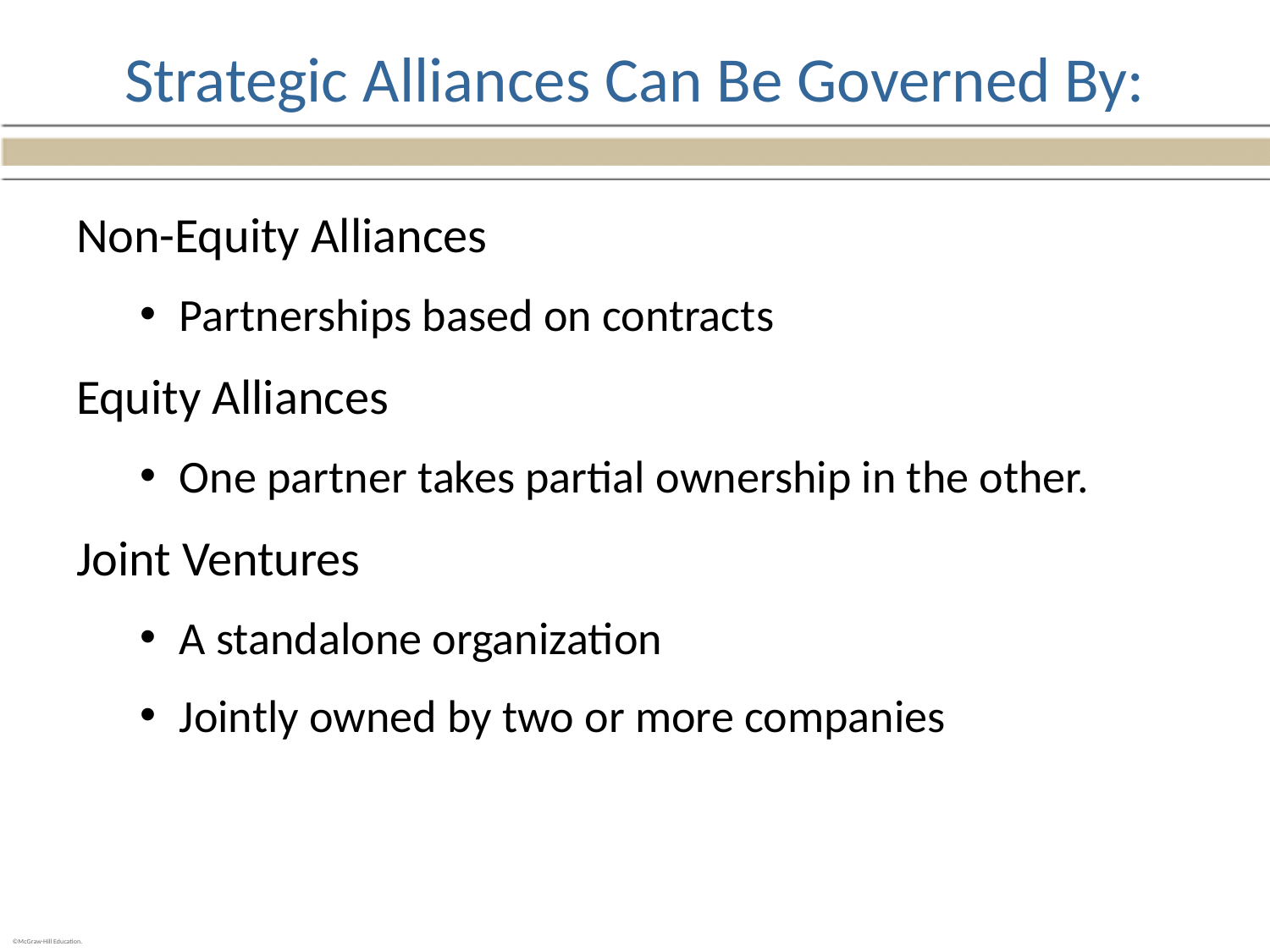

# Strategic Alliances Can Be Governed By:
Non-Equity Alliances
Partnerships based on contracts
Equity Alliances
One partner takes partial ownership in the other.
Joint Ventures
A standalone organization
Jointly owned by two or more companies